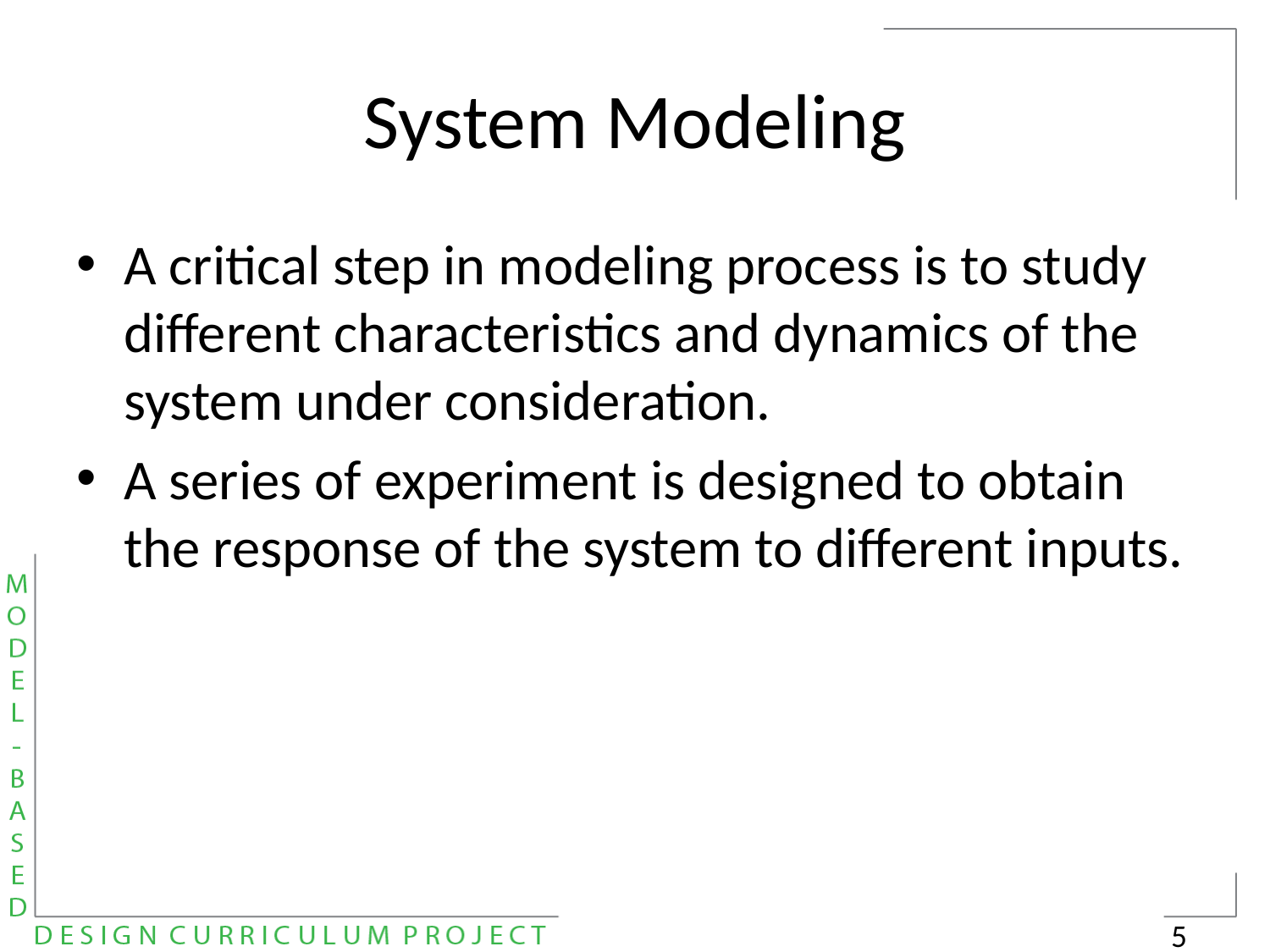

# System Modeling
A critical step in modeling process is to study different characteristics and dynamics of the system under consideration.
A series of experiment is designed to obtain the response of the system to different inputs.